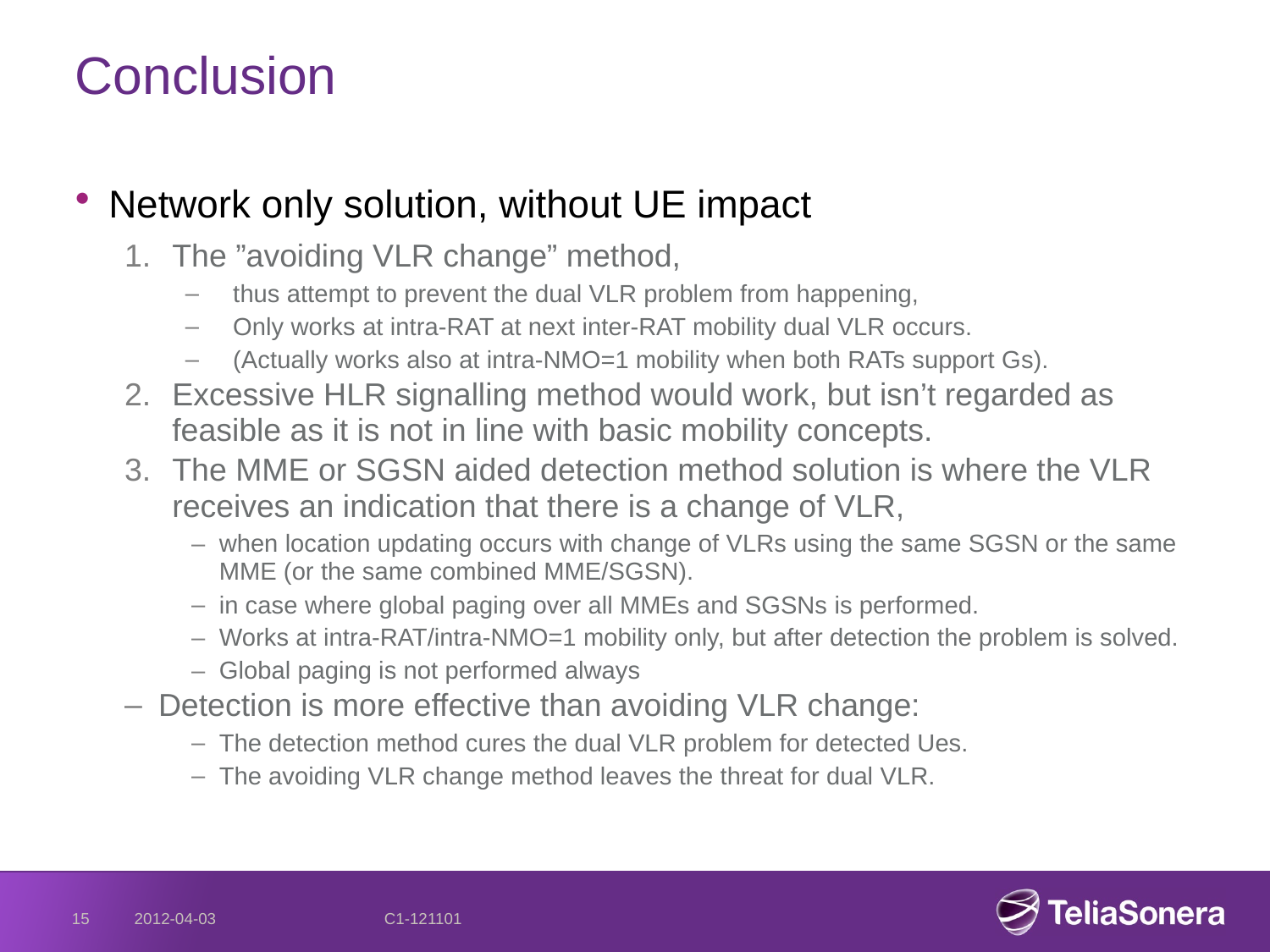

# Conclusion
Network only solution, without UE impact
The ”avoiding VLR change” method,
thus attempt to prevent the dual VLR problem from happening,
Only works at intra-RAT at next inter-RAT mobility dual VLR occurs.
(Actually works also at intra-NMO=1 mobility when both RATs support Gs).
Excessive HLR signalling method would work, but isn’t regarded as feasible as it is not in line with basic mobility concepts.
The MME or SGSN aided detection method solution is where the VLR receives an indication that there is a change of VLR,
when location updating occurs with change of VLRs using the same SGSN or the same MME (or the same combined MME/SGSN).
in case where global paging over all MMEs and SGSNs is performed.
Works at intra-RAT/intra-NMO=1 mobility only, but after detection the problem is solved.
Global paging is not performed always
Detection is more effective than avoiding VLR change:
The detection method cures the dual VLR problem for detected Ues.
The avoiding VLR change method leaves the threat for dual VLR.

15
2012-04-03
C1-121101